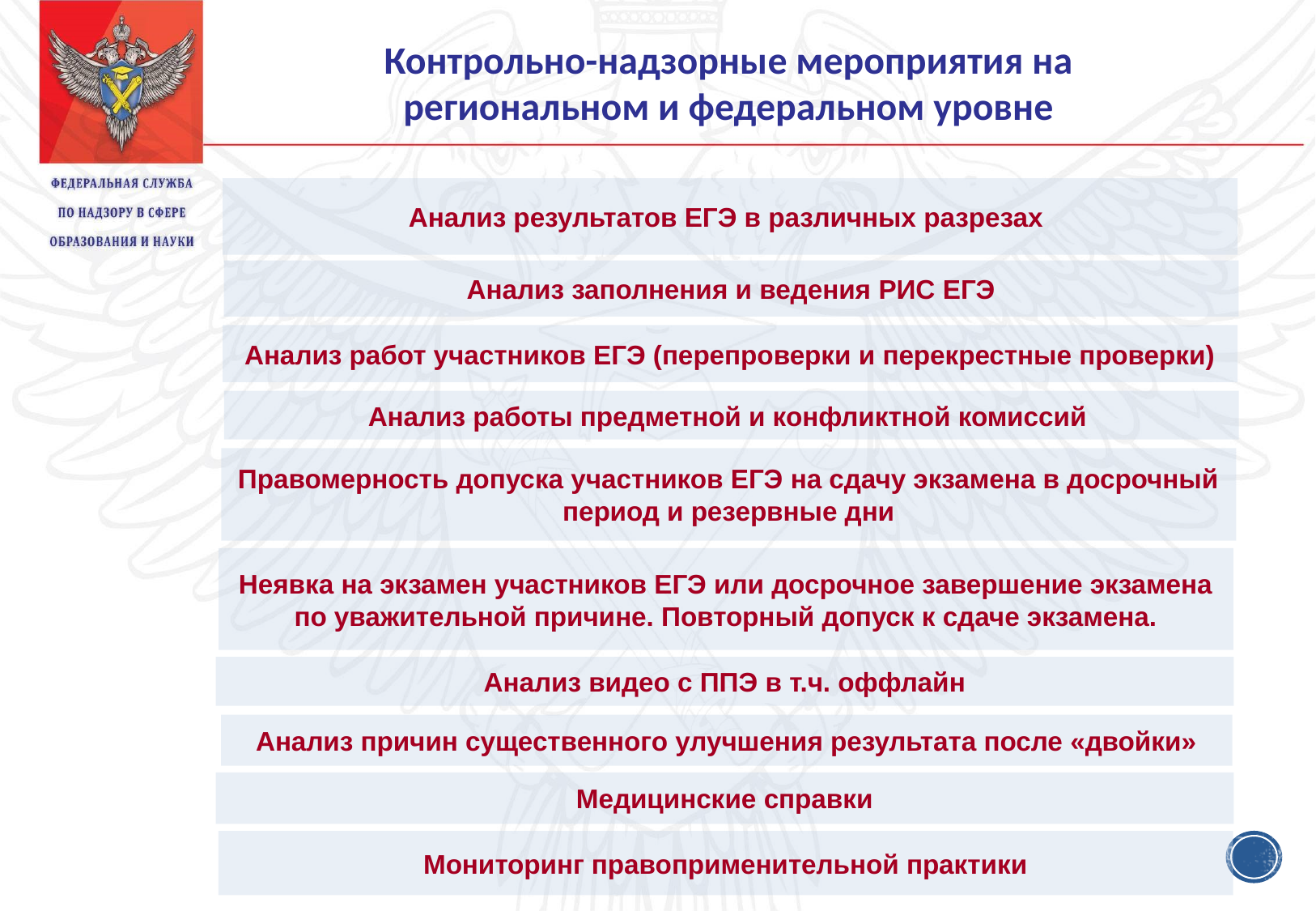

Контрольно-надзорные мероприятия на
региональном и федеральном уровне
Анализ результатов ЕГЭ в различных разрезах
Анализ заполнения и ведения РИС ЕГЭ
Анализ работ участников ЕГЭ (перепроверки и перекрестные проверки)
Анализ работы предметной и конфликтной комиссий
Правомерность допуска участников ЕГЭ на сдачу экзамена в досрочный период и резервные дни
Неявка на экзамен участников ЕГЭ или досрочное завершение экзамена по уважительной причине. Повторный допуск к сдаче экзамена.
Анализ видео с ППЭ в т.ч. оффлайн
Анализ причин существенного улучшения результата после «двойки»
Медицинские справки
Мониторинг правоприменительной практики